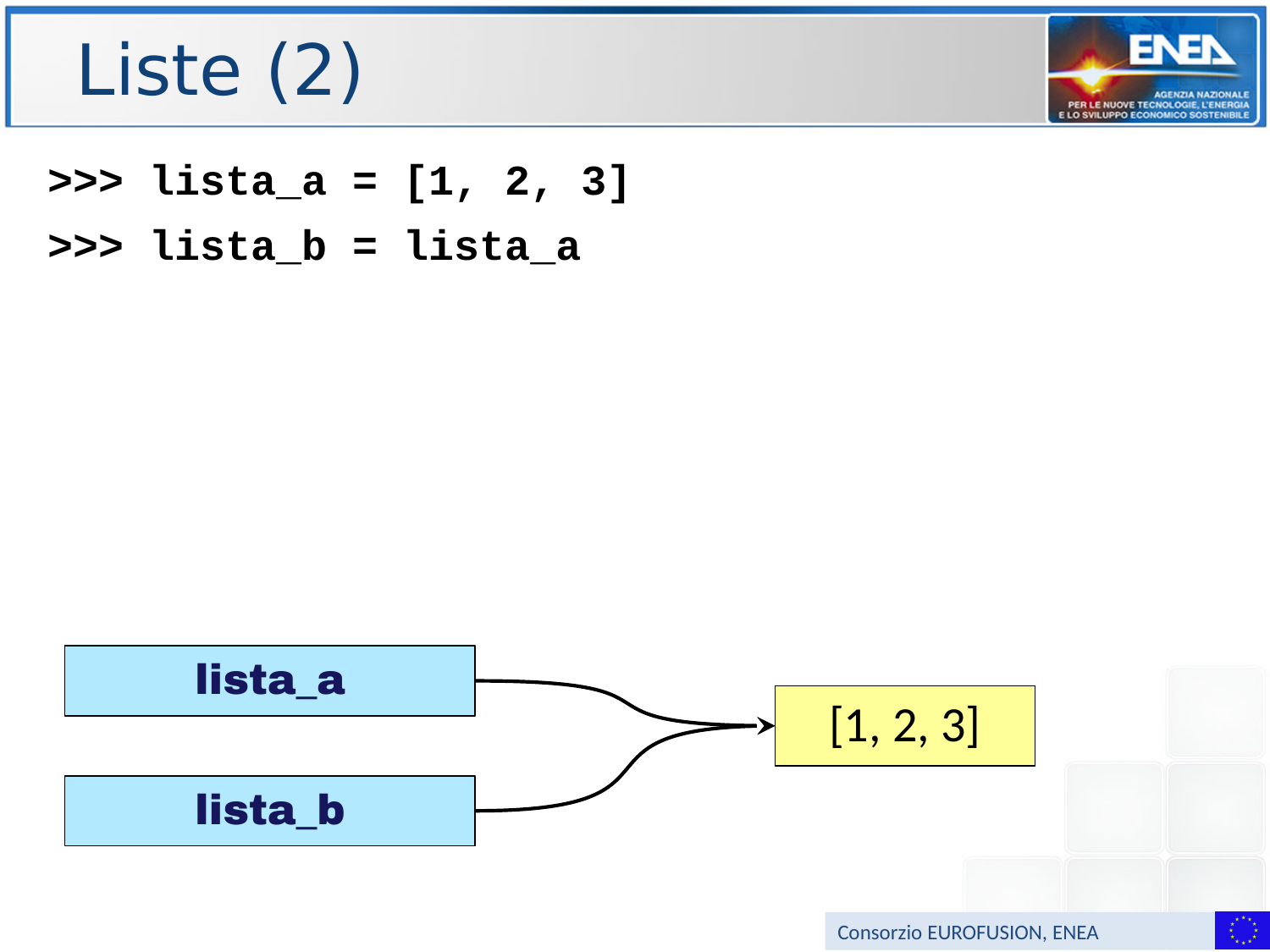

# Liste (2)
>>> lista_a = [1, 2, 3]
>>> lista_b = lista_a
lista_a
[1, 2, 3]
lista_b